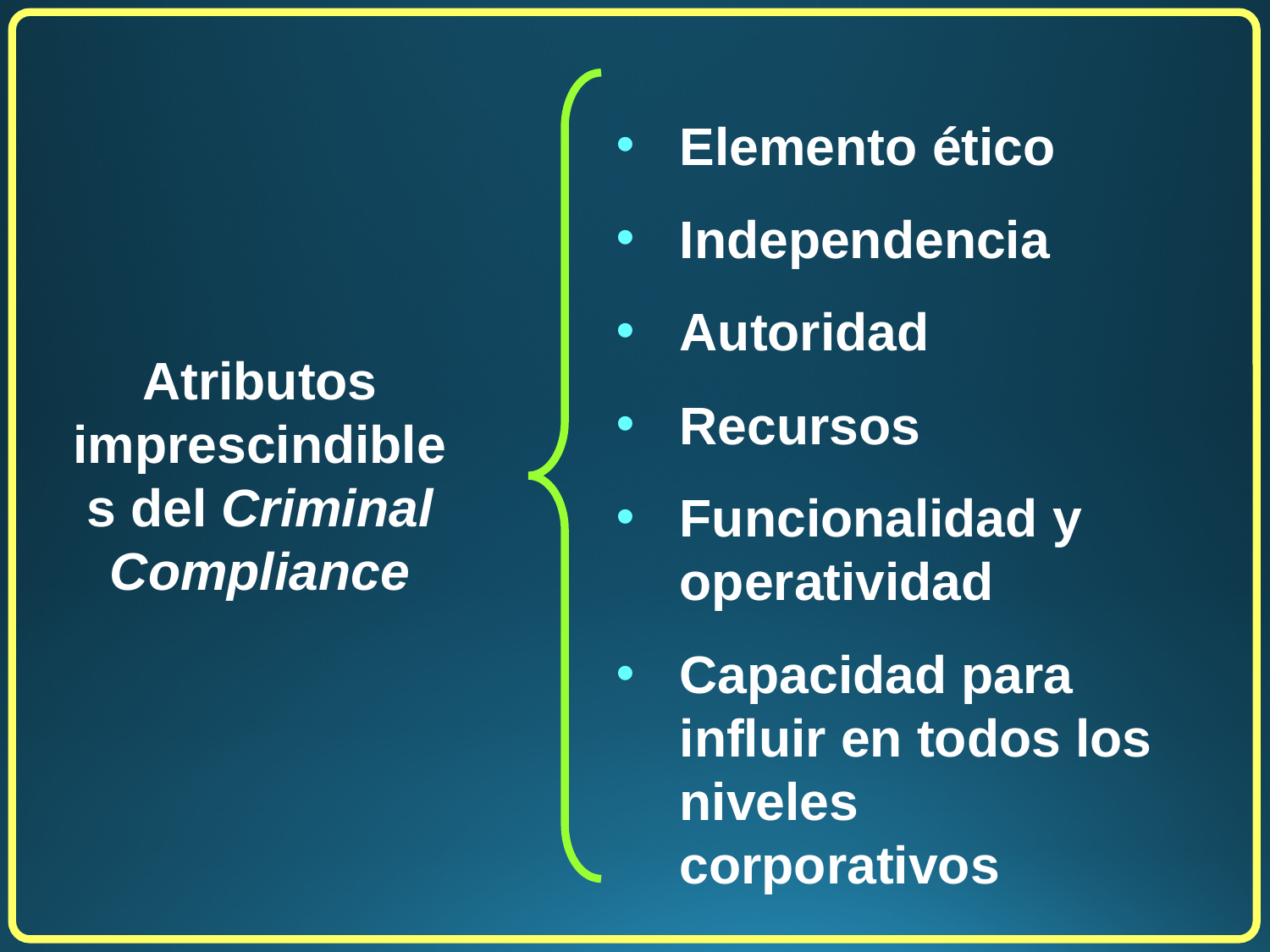

Elemento ético

Independencia

Autoridad

Recursos

Funcionalidad y operatividad

Capacidad para influir en todos los niveles corporativos
Atributos imprescindibles del Criminal Compliance